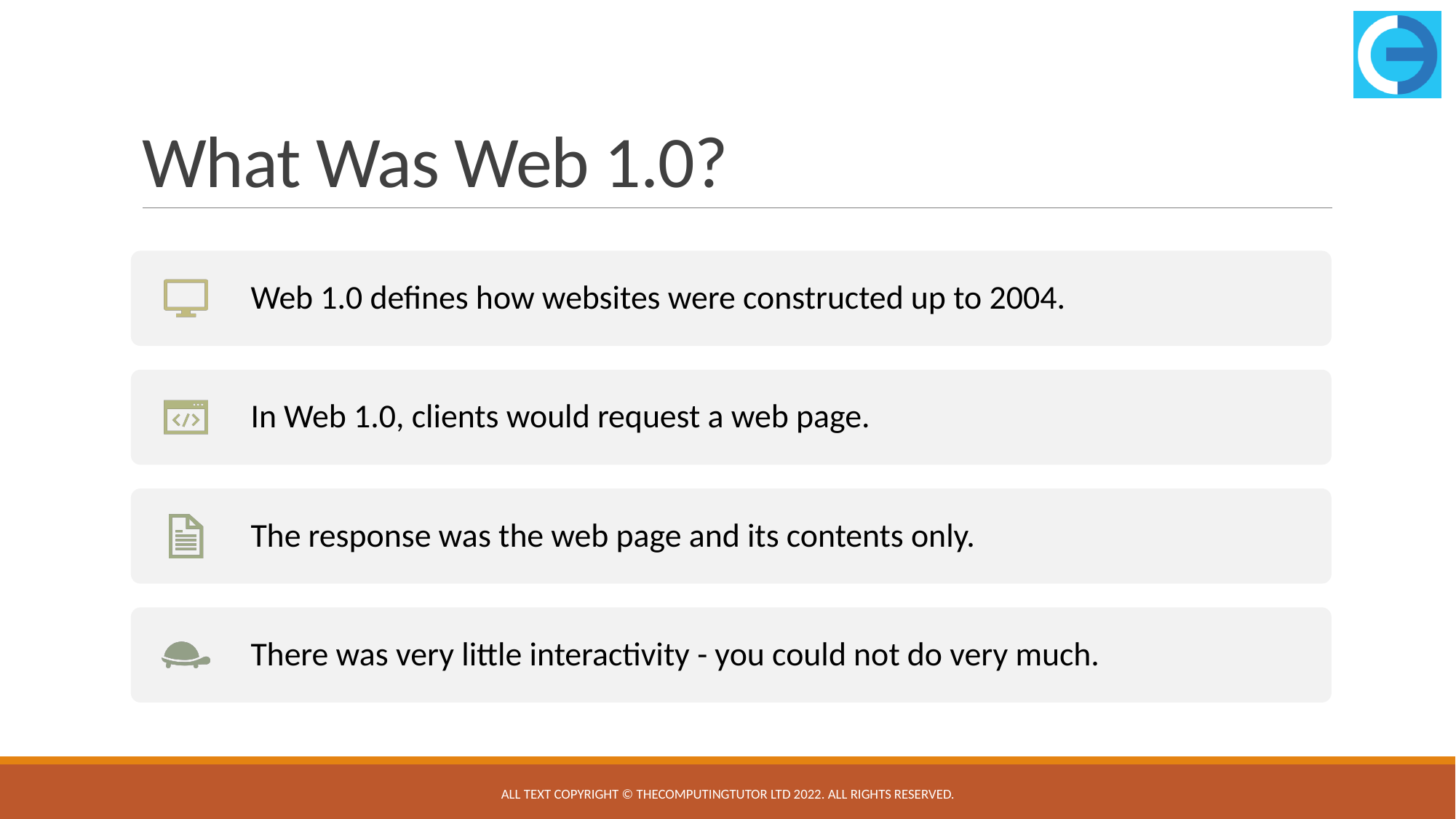

# What Was Web 1.0?
Web 1.0 defines how websites were constructed up to 2004.
In Web 1.0, clients would request a web page.
The response was the web page and its contents only.
There was very little interactivity - you could not do very much.
All text copyright © TheComputingTutor Ltd 2022. All rights Reserved.